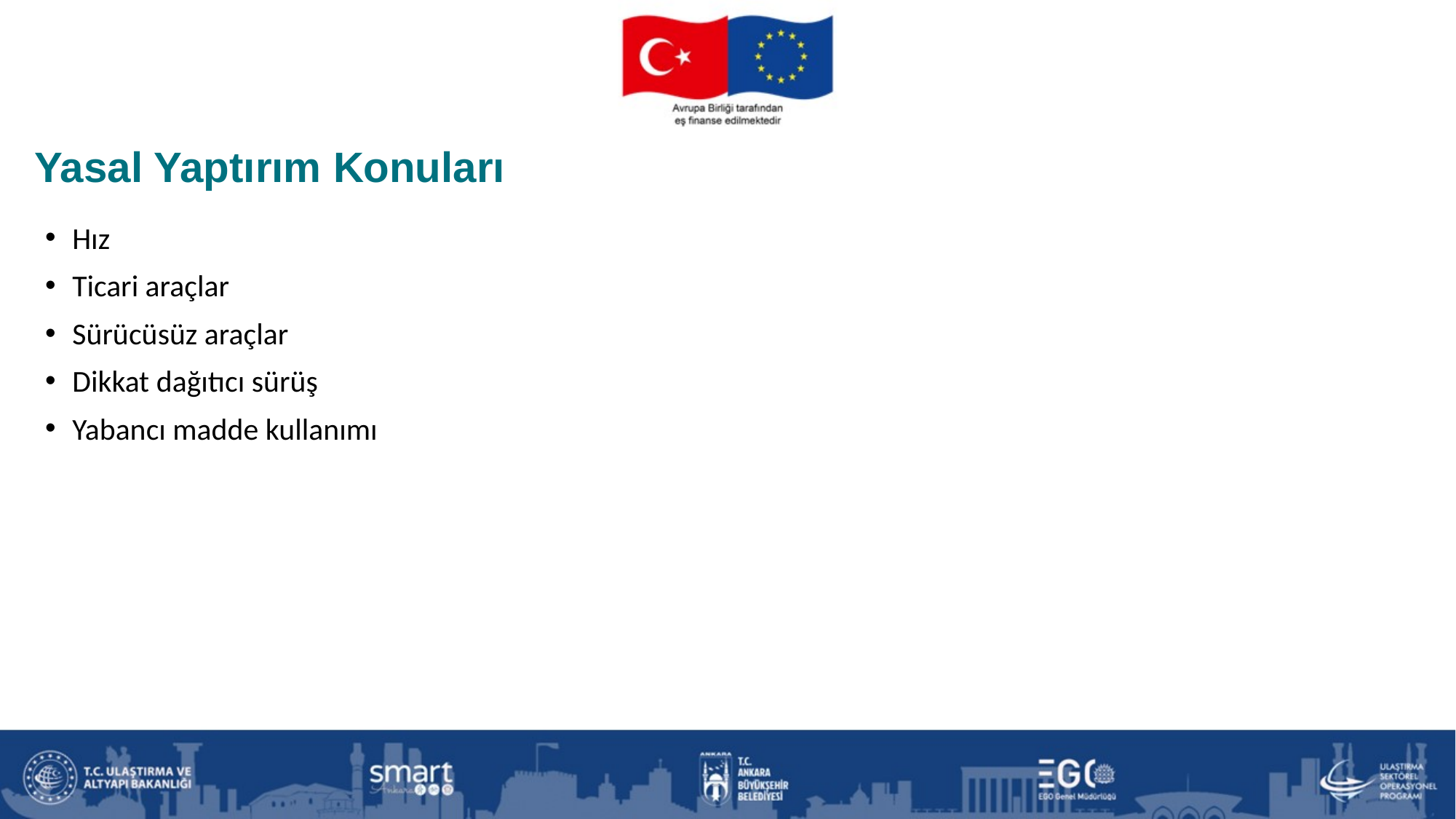

Yasal Yaptırım Konuları

Hız
Ticari araçlar
Sürücüsüz araçlar
Dikkat dağıtıcı sürüş
Yabancı madde kullanımı